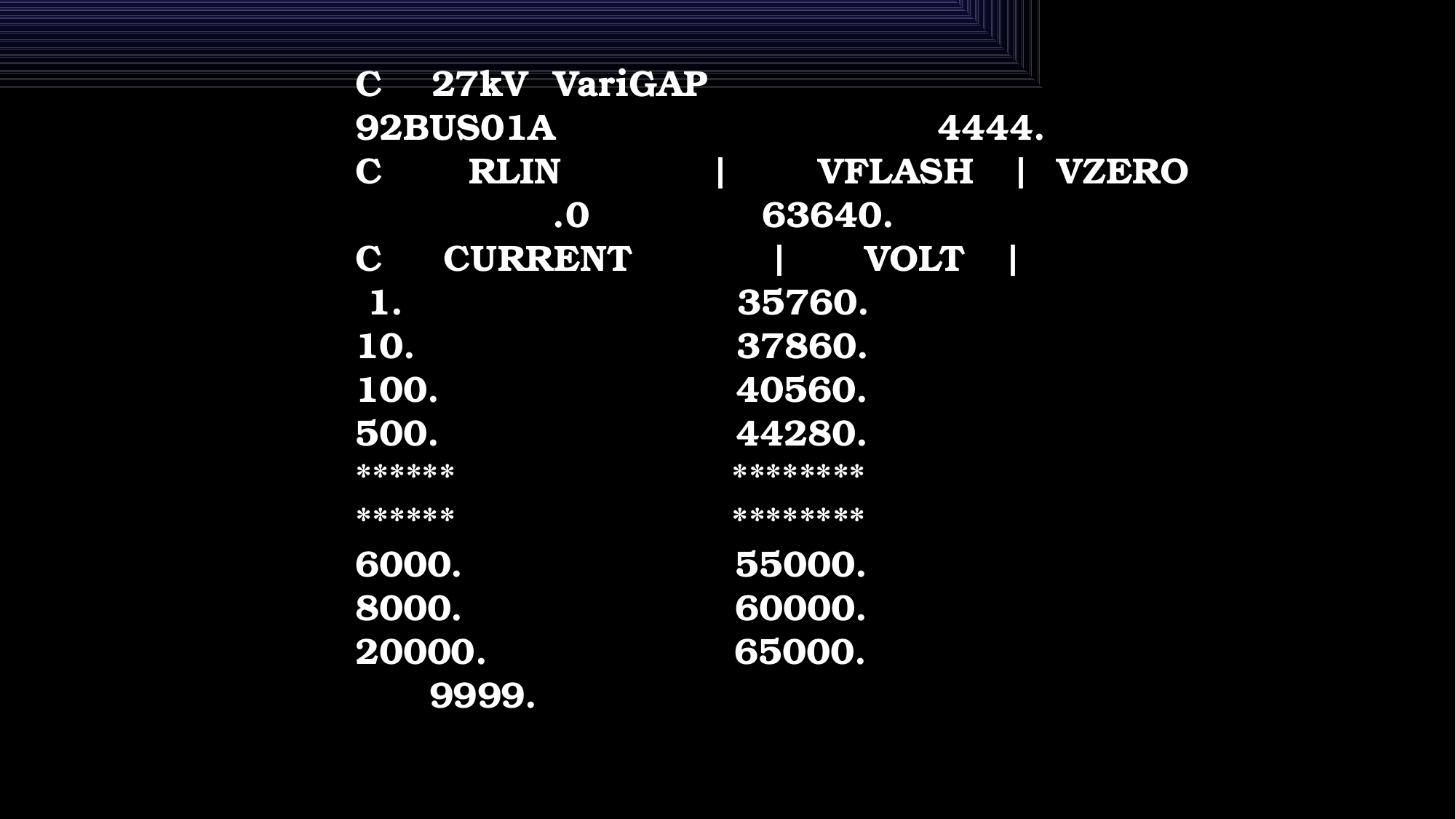

C    27kV  VariGAP
92BUS01A                               4444.
C       RLIN            |       VFLASH   |  VZERO
                .0              63640.
C     CURRENT           |      VOLT   |
 1.                           35760.
10.                          37860.
100.                        40560.
500.                        44280.
******			    ********
******			    ********
6000.                      55000.
8000.                      60000.
20000.                    65000.
      9999.